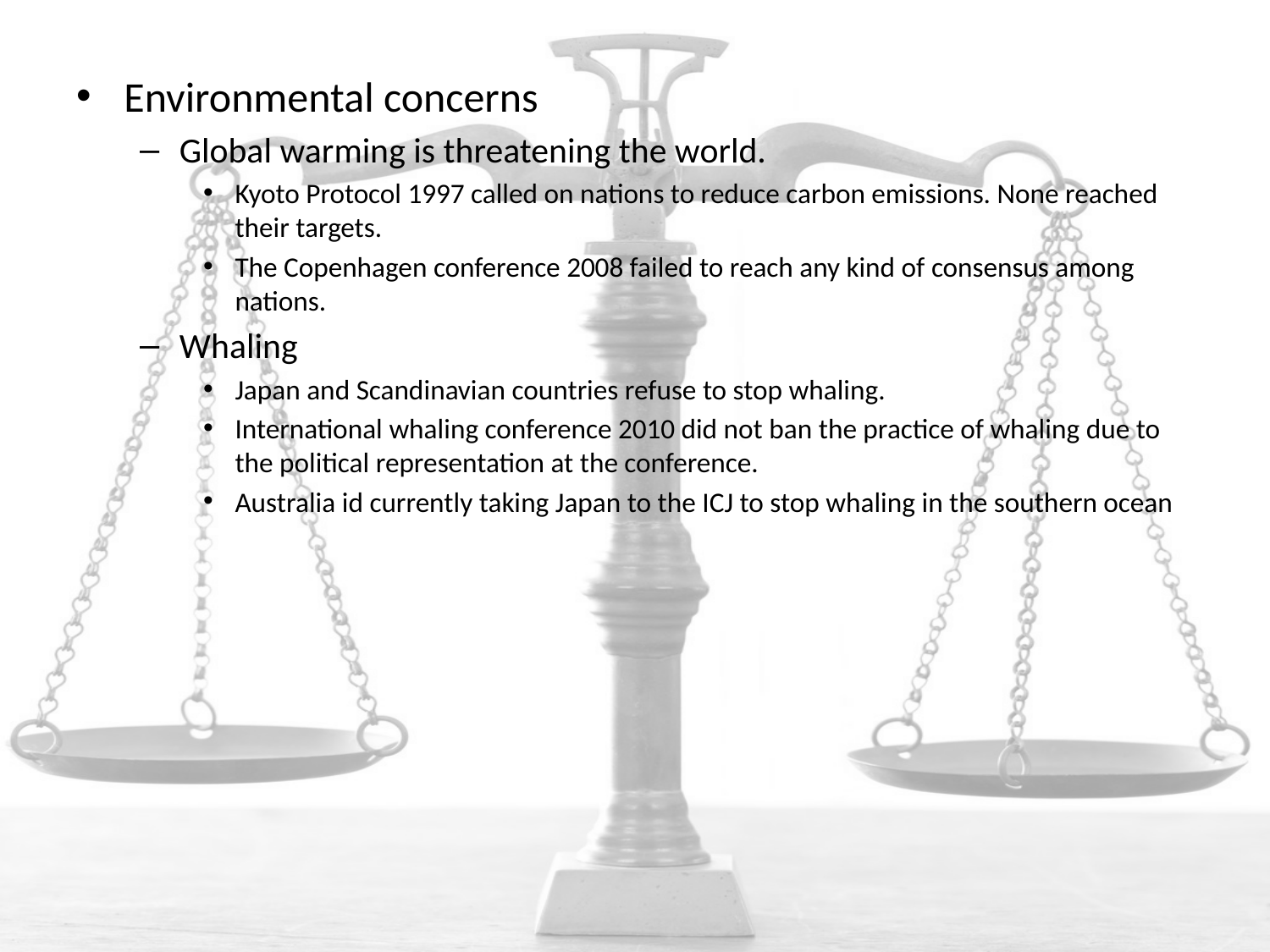

Environmental concerns
Global warming is threatening the world.
Kyoto Protocol 1997 called on nations to reduce carbon emissions. None reached their targets.
The Copenhagen conference 2008 failed to reach any kind of consensus among nations.
Whaling
Japan and Scandinavian countries refuse to stop whaling.
International whaling conference 2010 did not ban the practice of whaling due to the political representation at the conference.
Australia id currently taking Japan to the ICJ to stop whaling in the southern ocean